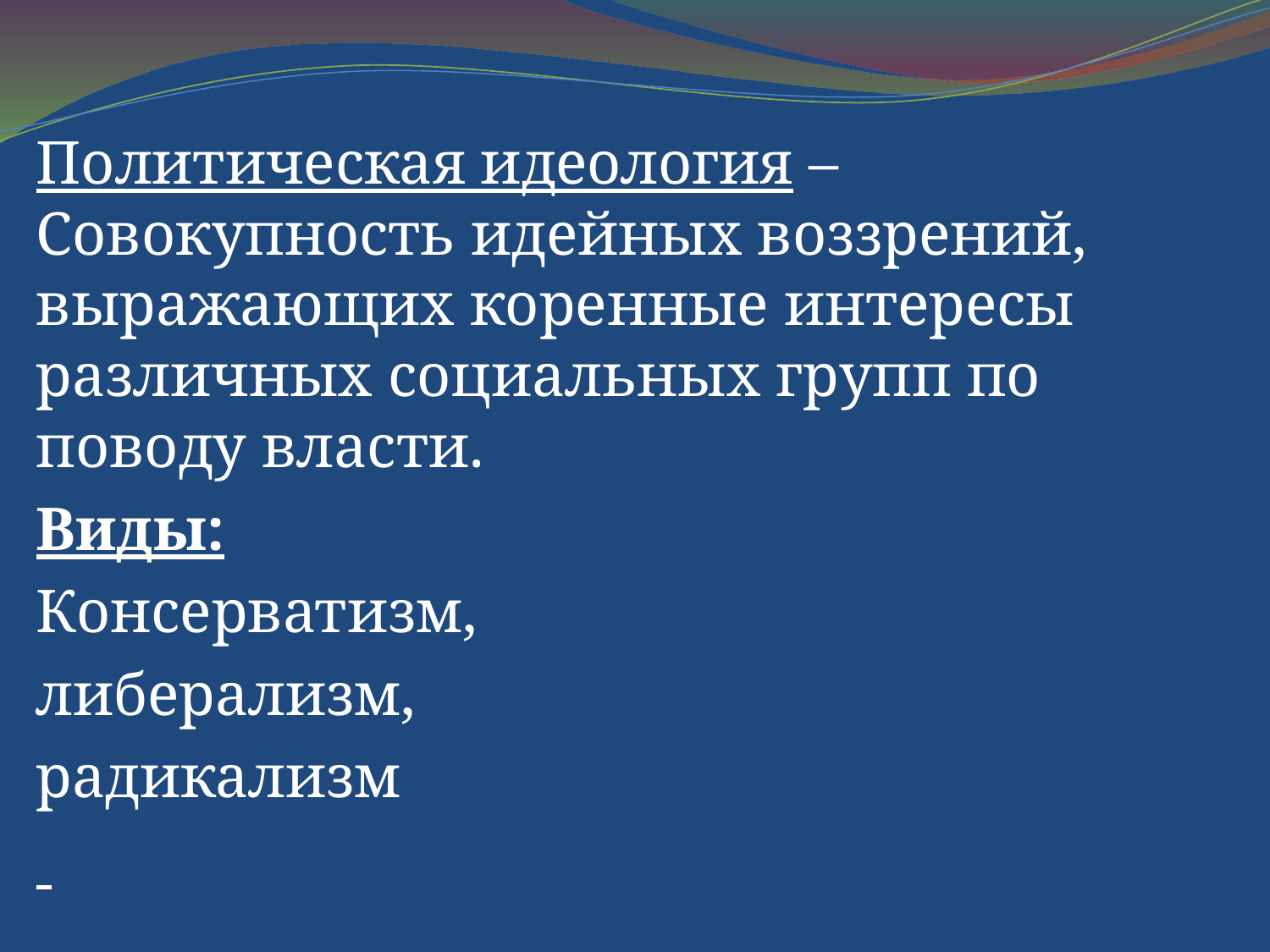

Политическая идеология – Совокупность идейных воззрений, выражающих коренные интересы различных социальных групп по поводу власти.
Виды:
Консерватизм,
либерализм,
радикализм